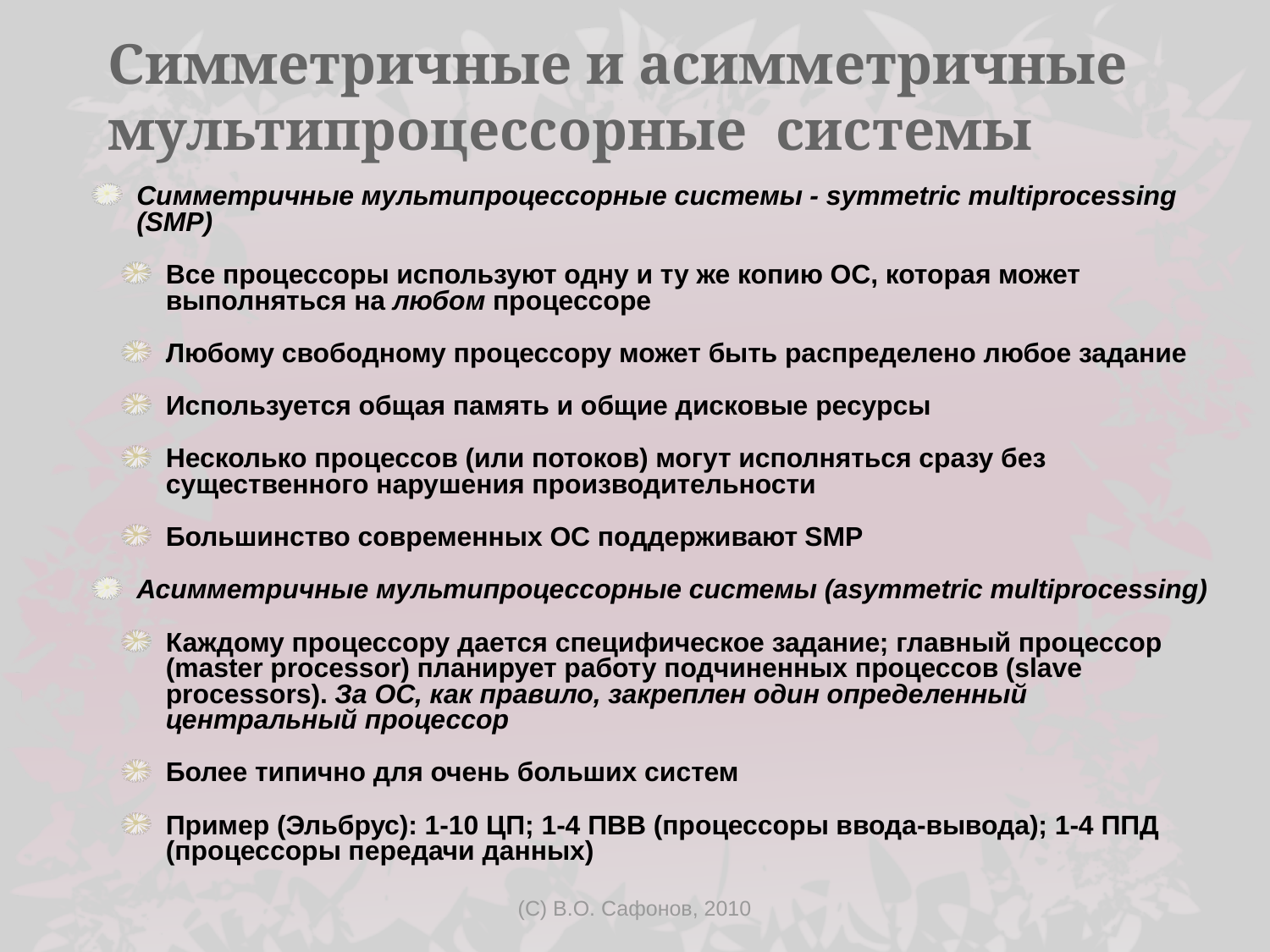

# Симметричные и асимметричные мультипроцессорные  системы
Симметричные мультипроцессорные системы - symmetric multiprocessing (SMP)
Все процессоры используют одну и ту же копию ОС, которая может выполняться на любом процессоре
Любому свободному процессору может быть распределено любое задание
Используется общая память и общие дисковые ресурсы
Несколько процессов (или потоков) могут исполняться сразу без существенного нарушения производительности
Большинство современных ОС поддерживают SMP
Асимметричные мультипроцессорные системы (asymmetric multiprocessing)
Каждому процессору дается специфическое задание; главный процессор (master processor) планирует работу подчиненных процессов (slave processors). За OC, как правило, закреплен один определенный центральный процессор
Более типично для очень больших систем
Пример (Эльбрус): 1-10 ЦП; 1-4 ПВВ (процессоры ввода-вывода); 1-4 ППД (процессоры передачи данных)
(C) В.О. Сафонов, 2010